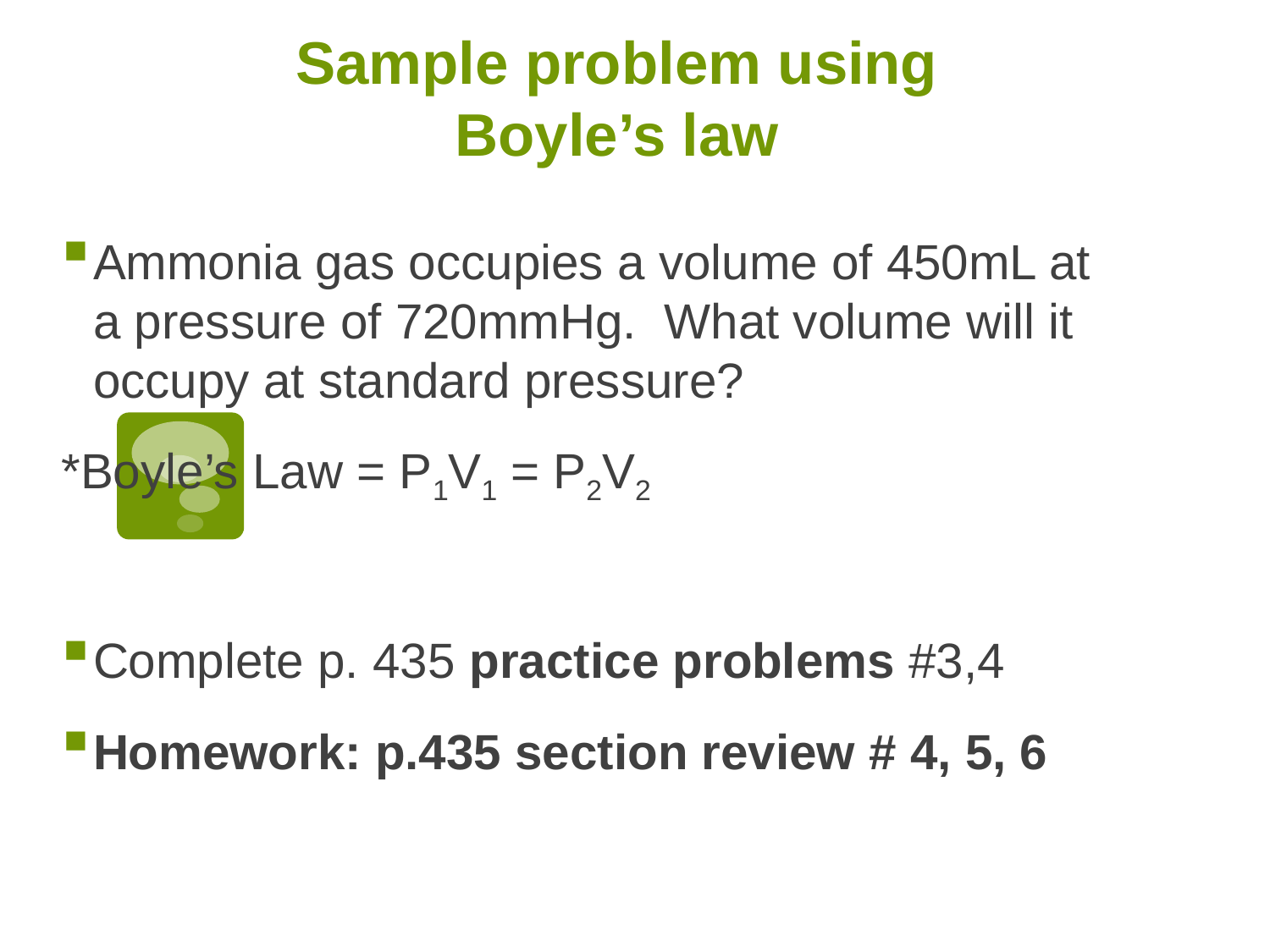

# Sample problem using Boyle’s law
Ammonia gas occupies a volume of 450mL at a pressure of 720mmHg.  What volume will it occupy at standard pressure?
*Boyle’s Law = P1V1 = P2V2

Complete p. 435 practice problems #3,4
Homework: p.435 section review # 4, 5, 6